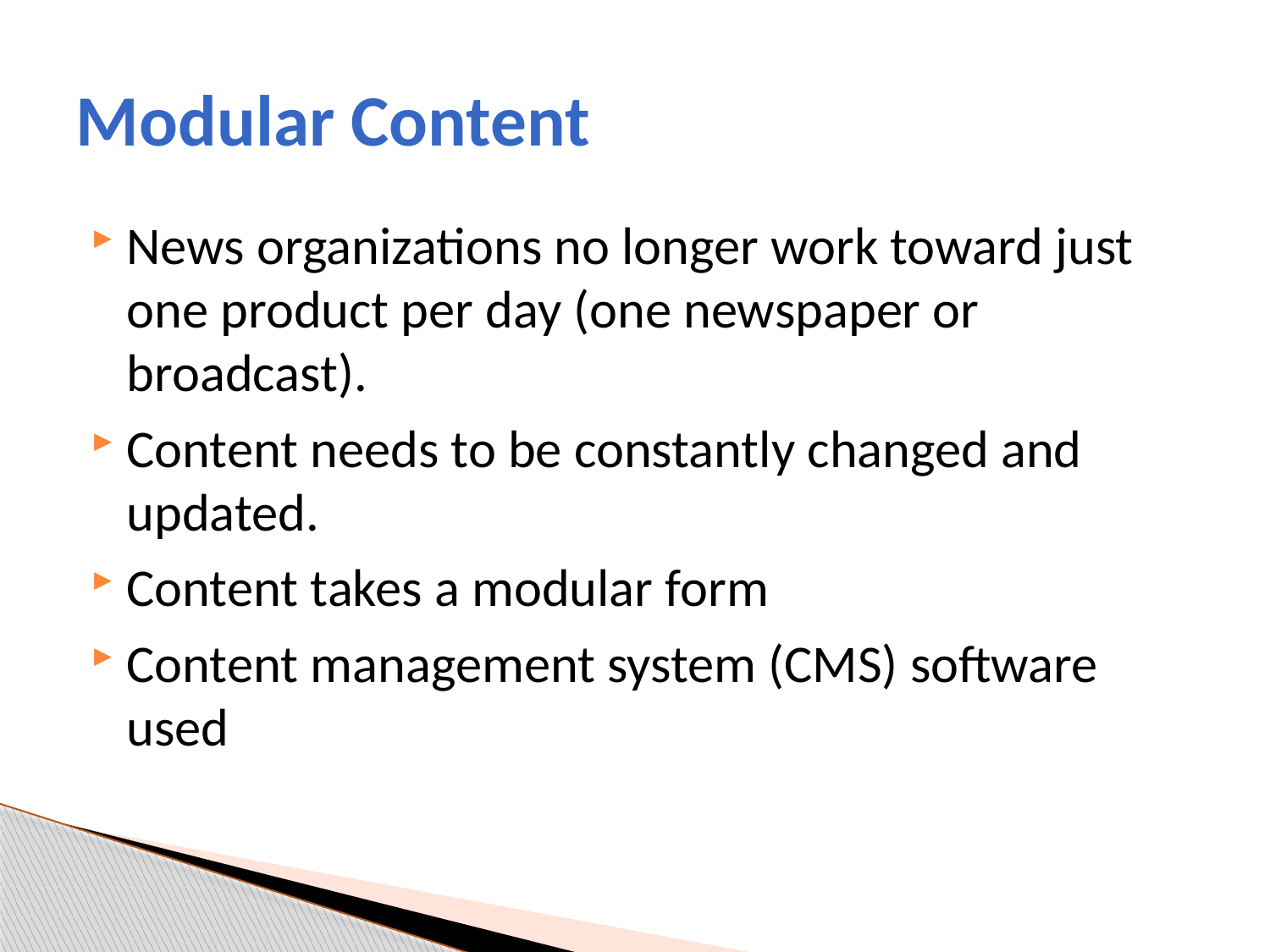

# Modular Content
News organizations no longer work toward just one product per day (one newspaper or broadcast).
Content needs to be constantly changed and updated.
Content takes a modular form
Content management system (CMS) software used